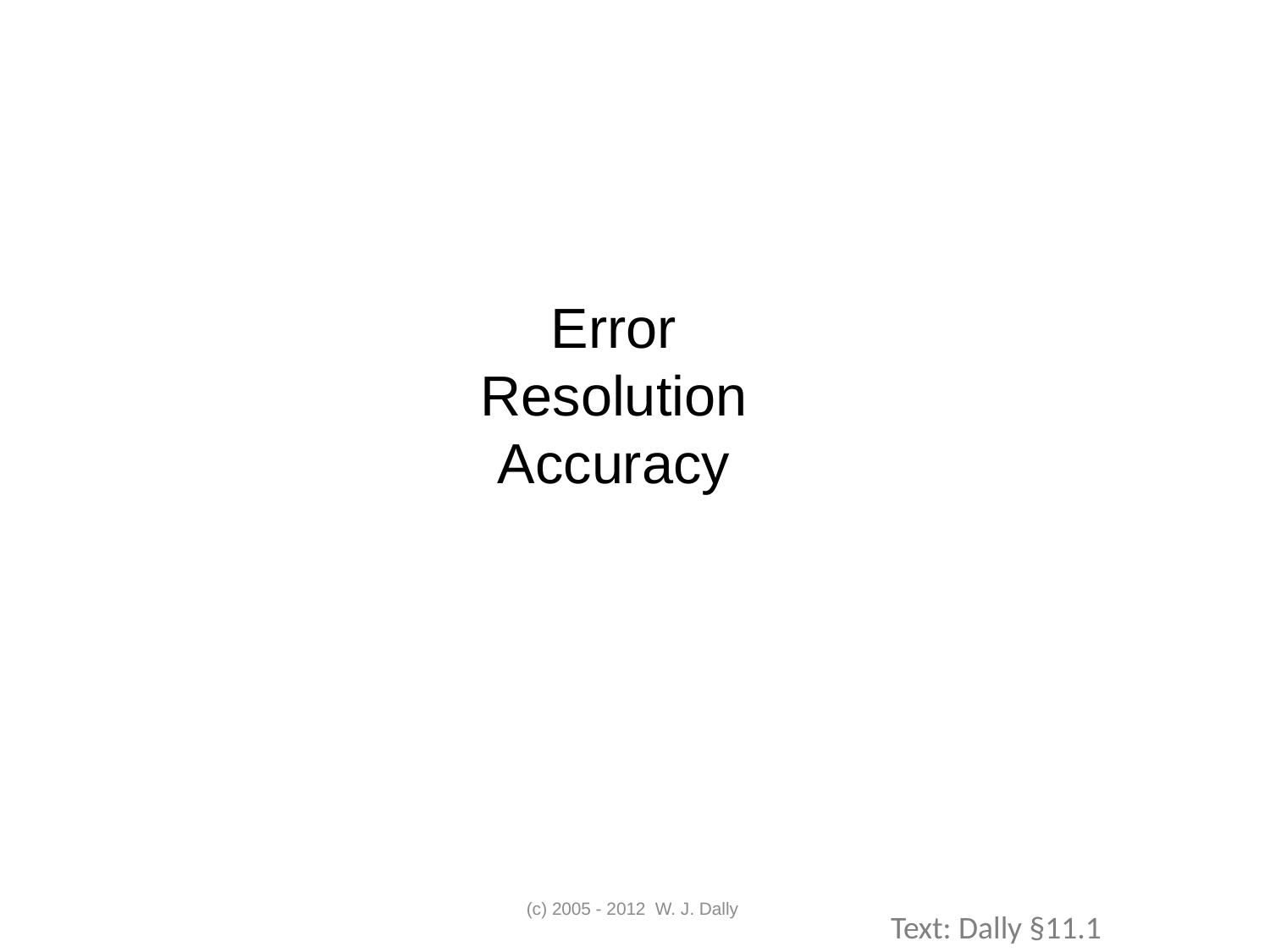

Error
Resolution
Accuracy

(c) 2005 - 2012  W. J. Dally
Text: Dally §11.1